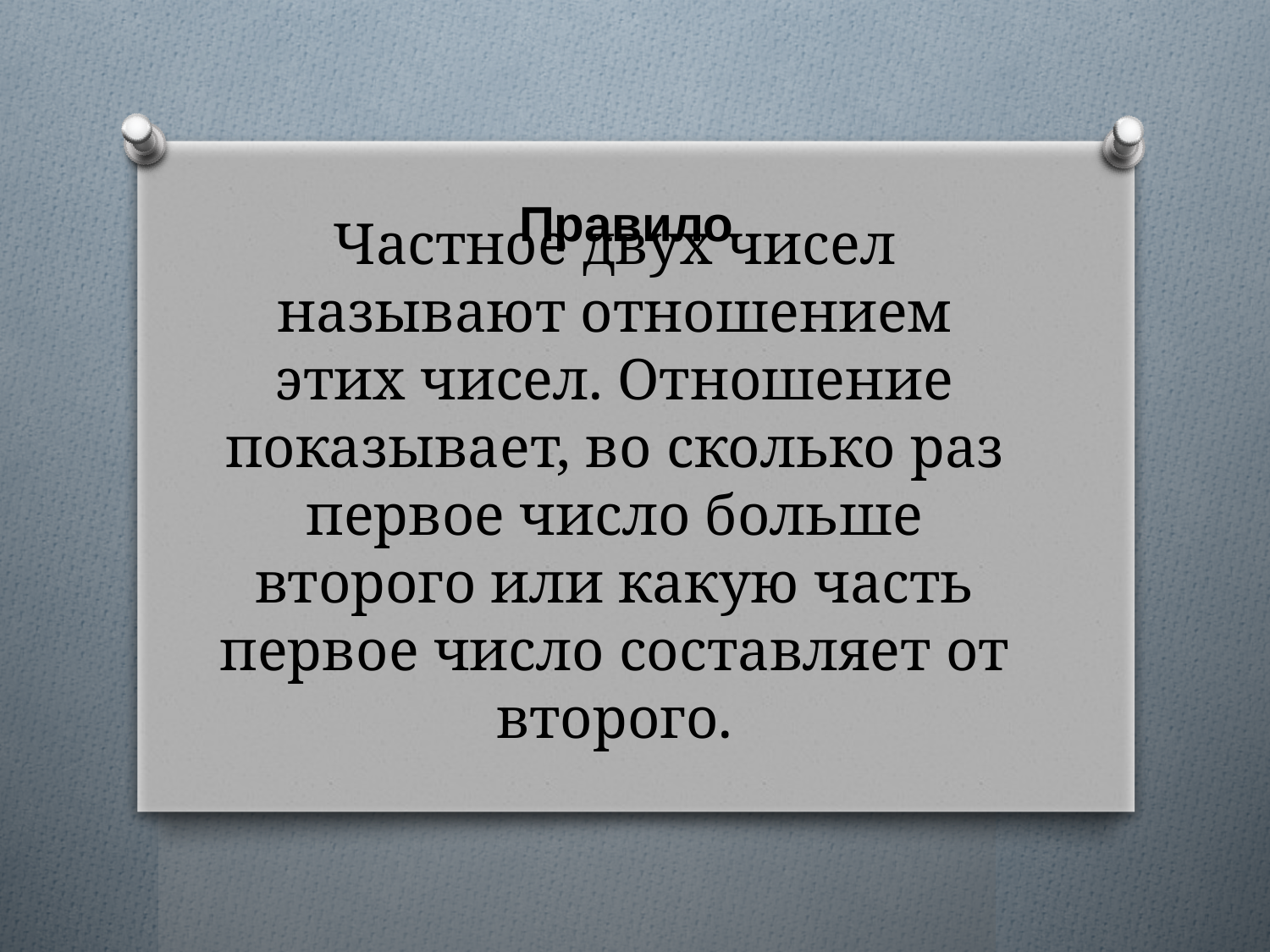

Правило
# Частное двух чисел называют отношением этих чисел. Отношение показывает, во сколько раз первое число больше второго или какую часть первое число составляет от второго.